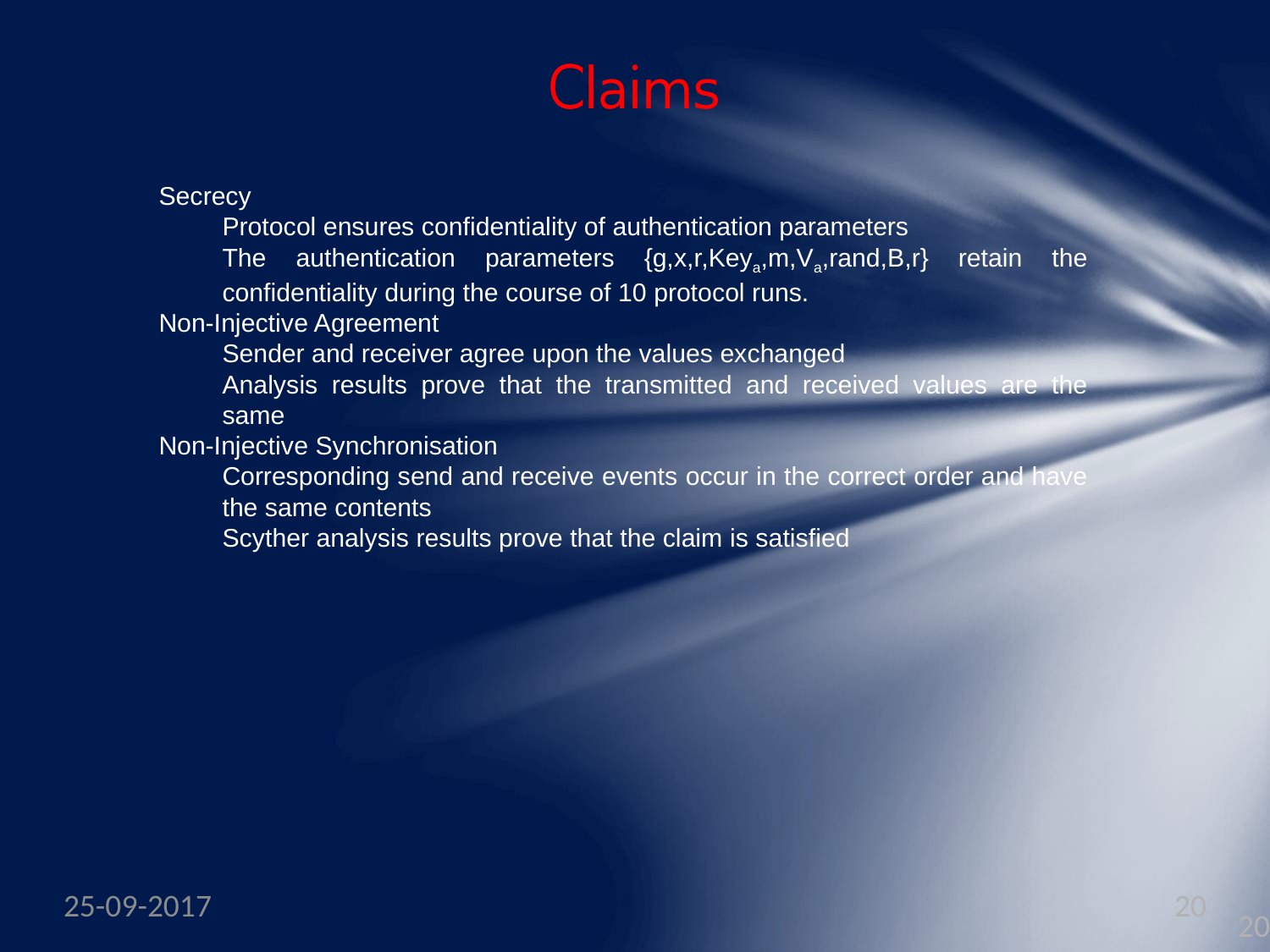

25-09-2017
20
# Claims
Secrecy
Protocol ensures confidentiality of authentication parameters
The authentication parameters {g,x,r,Keya,m,Va,rand,B,r} retain the confidentiality during the course of 10 protocol runs.
Non-Injective Agreement
Sender and receiver agree upon the values exchanged
Analysis results prove that the transmitted and received values are the same
Non-Injective Synchronisation
Corresponding send and receive events occur in the correct order and have the same contents
Scyther analysis results prove that the claim is satisfied
20